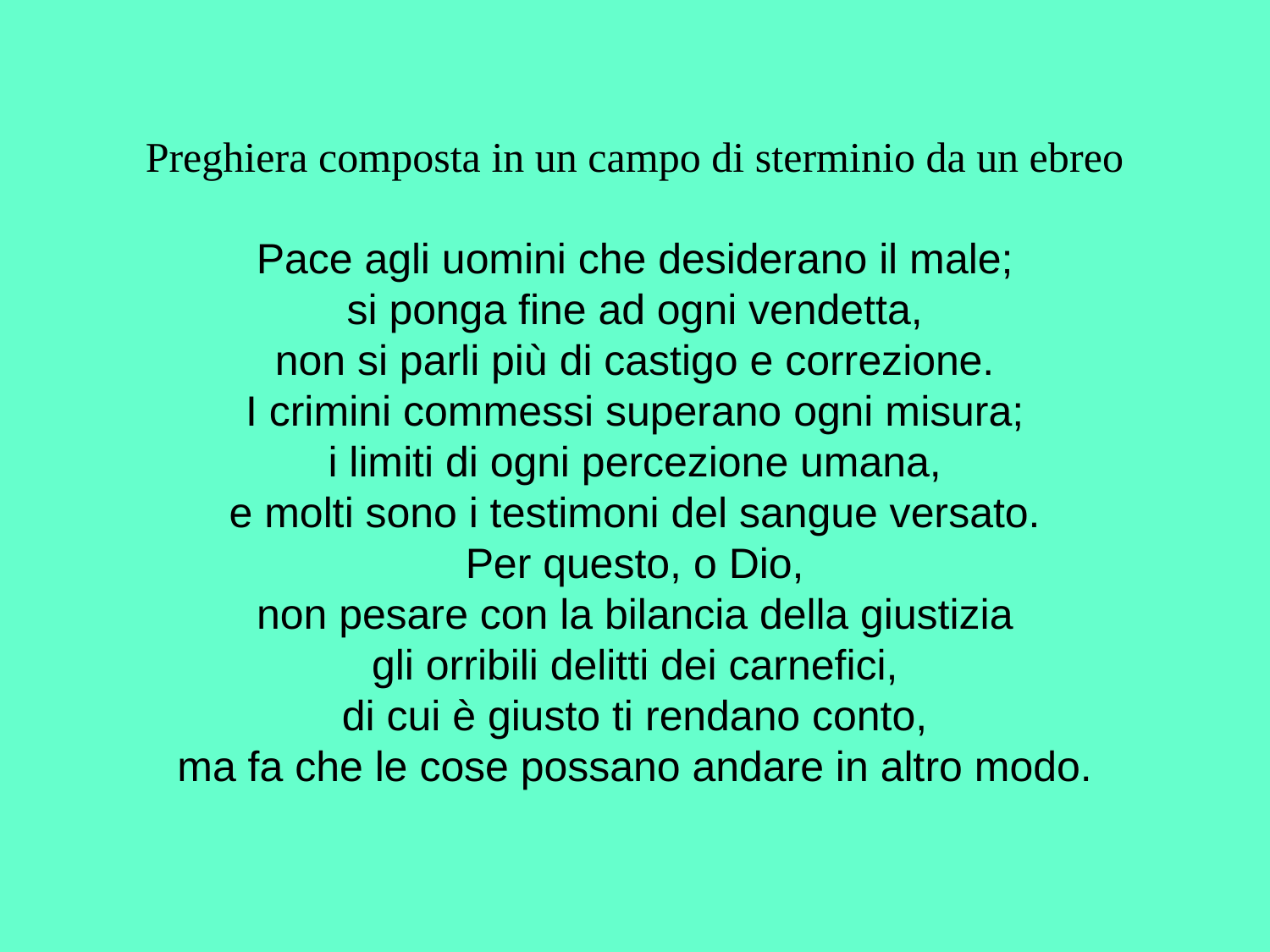

Preghiera composta in un campo di sterminio da un ebreo

Pace agli uomini che desiderano il male;
si ponga fine ad ogni vendetta,
non si parli più di castigo e correzione.
I crimini commessi superano ogni misura;
i limiti di ogni percezione umana,
e molti sono i testimoni del sangue versato.
Per questo, o Dio,
non pesare con la bilancia della giustizia
gli orribili delitti dei carnefici,
di cui è giusto ti rendano conto,
ma fa che le cose possano andare in altro modo.